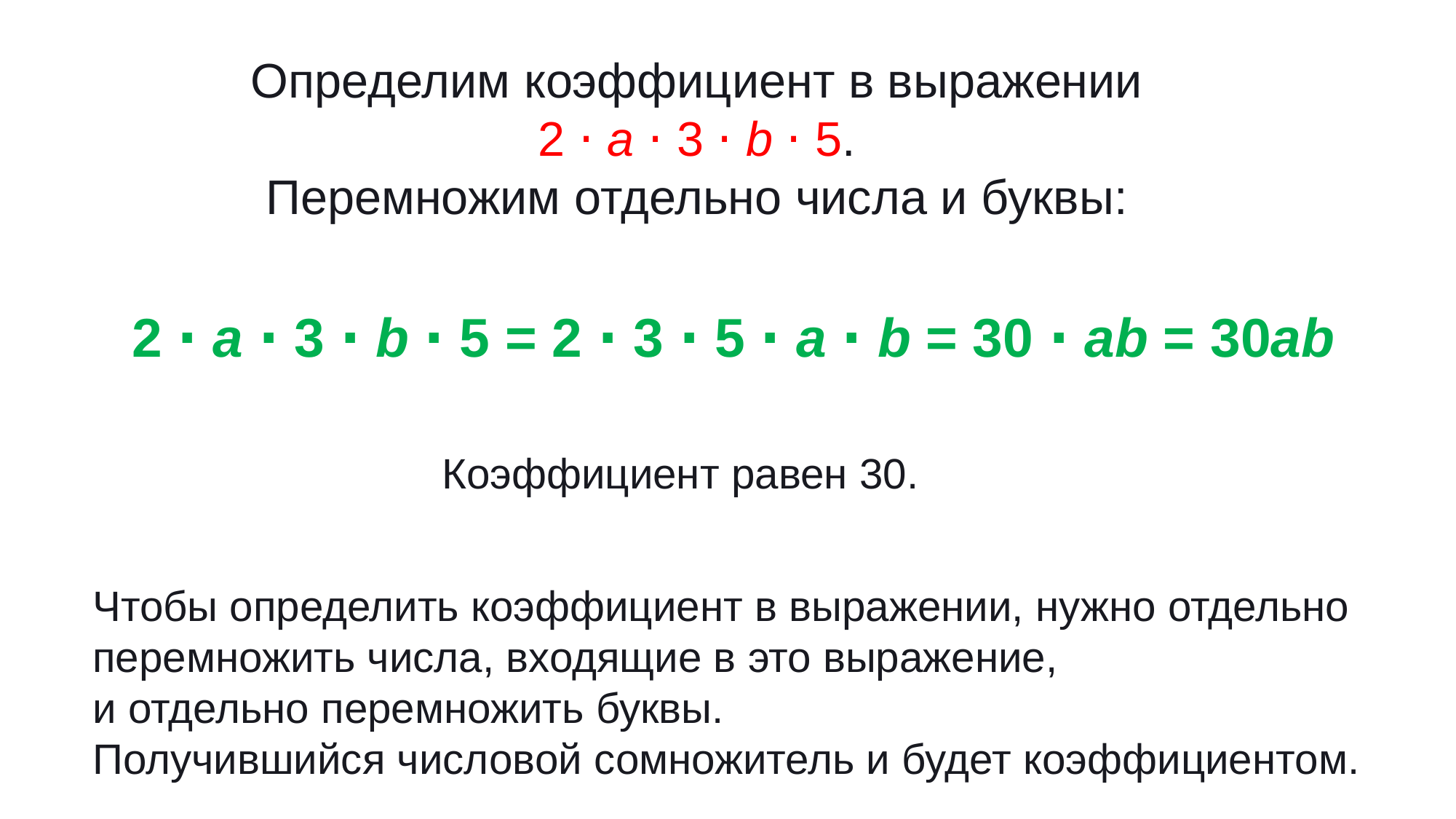

# Определим коэффициент в выражении 2 ⋅ a ⋅ 3 ⋅ b ⋅ 5. Перемножим отдельно числа и буквы:
2 ⋅ a ⋅ 3 ⋅ b ⋅ 5 = 2 ⋅ 3 ⋅ 5 ⋅ a ⋅ b = 30 ⋅ ab = 30ab
Коэффициент равен 30.
Чтобы определить коэффициент в выражении, нужно отдельно
перемножить числа, входящие в это выражение,
и отдельно перемножить буквы.
Получившийся числовой сомножитель и будет коэффициентом.